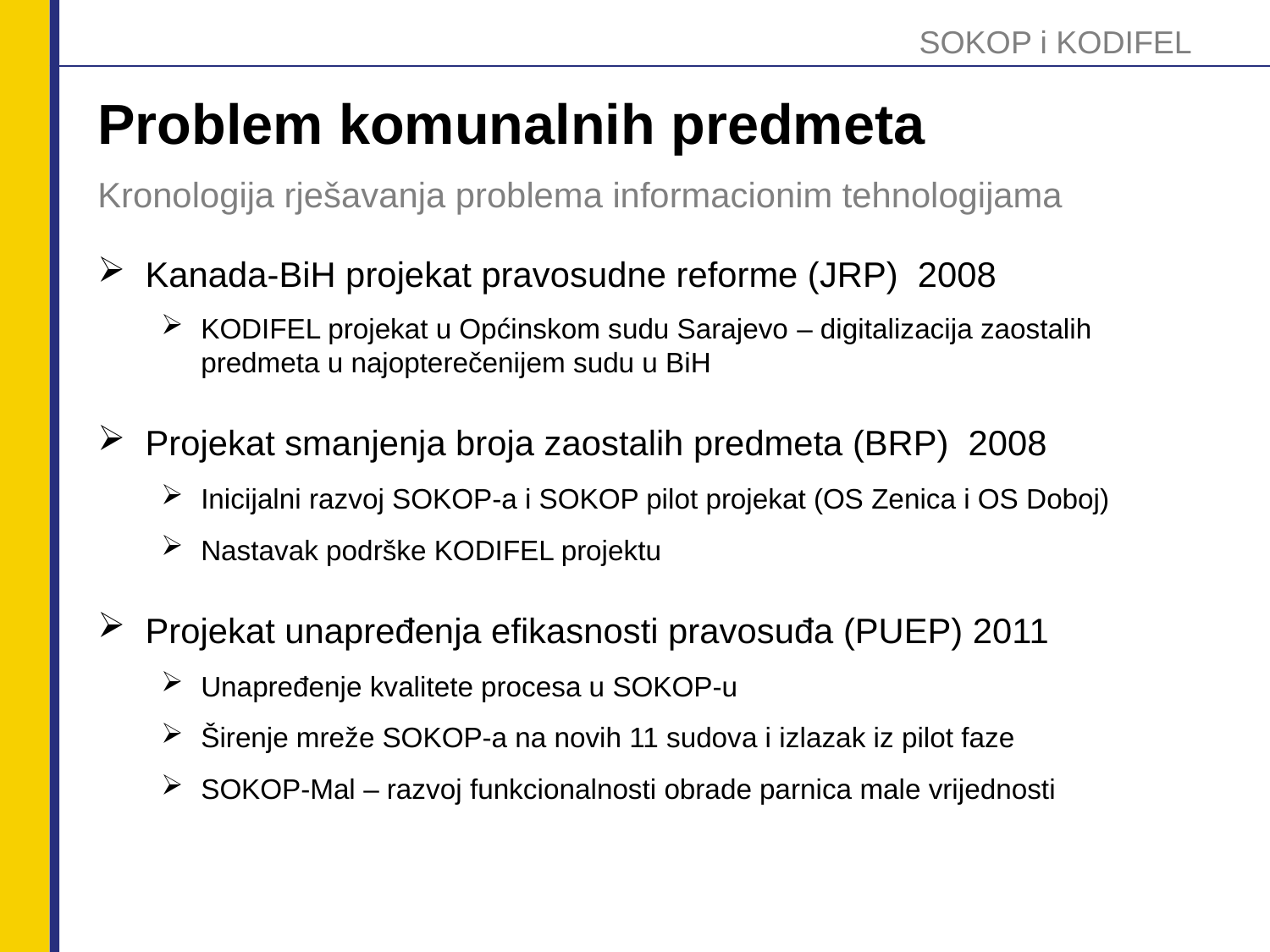

SOKOP i KODIFEL
Problem komunalnih predmeta
Kronologija rješavanja problema informacionim tehnologijama
Kanada-BiH projekat pravosudne reforme (JRP)  2008
KODIFEL projekat u Općinskom sudu Sarajevo – digitalizacija zaostalih predmeta u najopterečenijem sudu u BiH
Projekat smanjenja broja zaostalih predmeta (BRP)  2008
Inicijalni razvoj SOKOP-a i SOKOP pilot projekat (OS Zenica i OS Doboj)
Nastavak podrške KODIFEL projektu
Projekat unapređenja efikasnosti pravosuđa (PUEP) 2011
Unapređenje kvalitete procesa u SOKOP-u
Širenje mreže SOKOP-a na novih 11 sudova i izlazak iz pilot faze
SOKOP-Mal – razvoj funkcionalnosti obrade parnica male vrijednosti